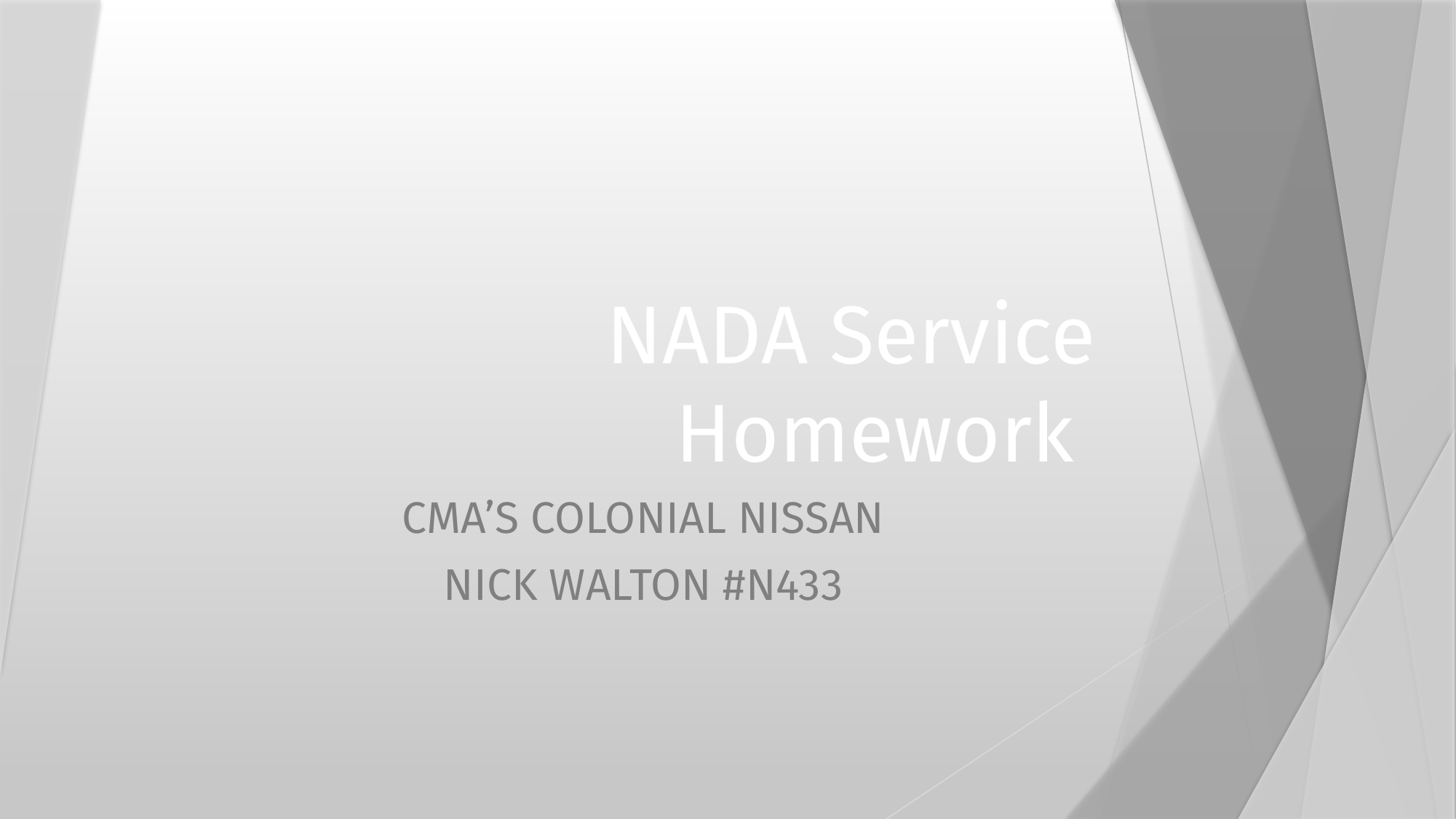

# NADA Service Homework
CMA’S COLONIAL NISSAN
NICK WALTON #N433